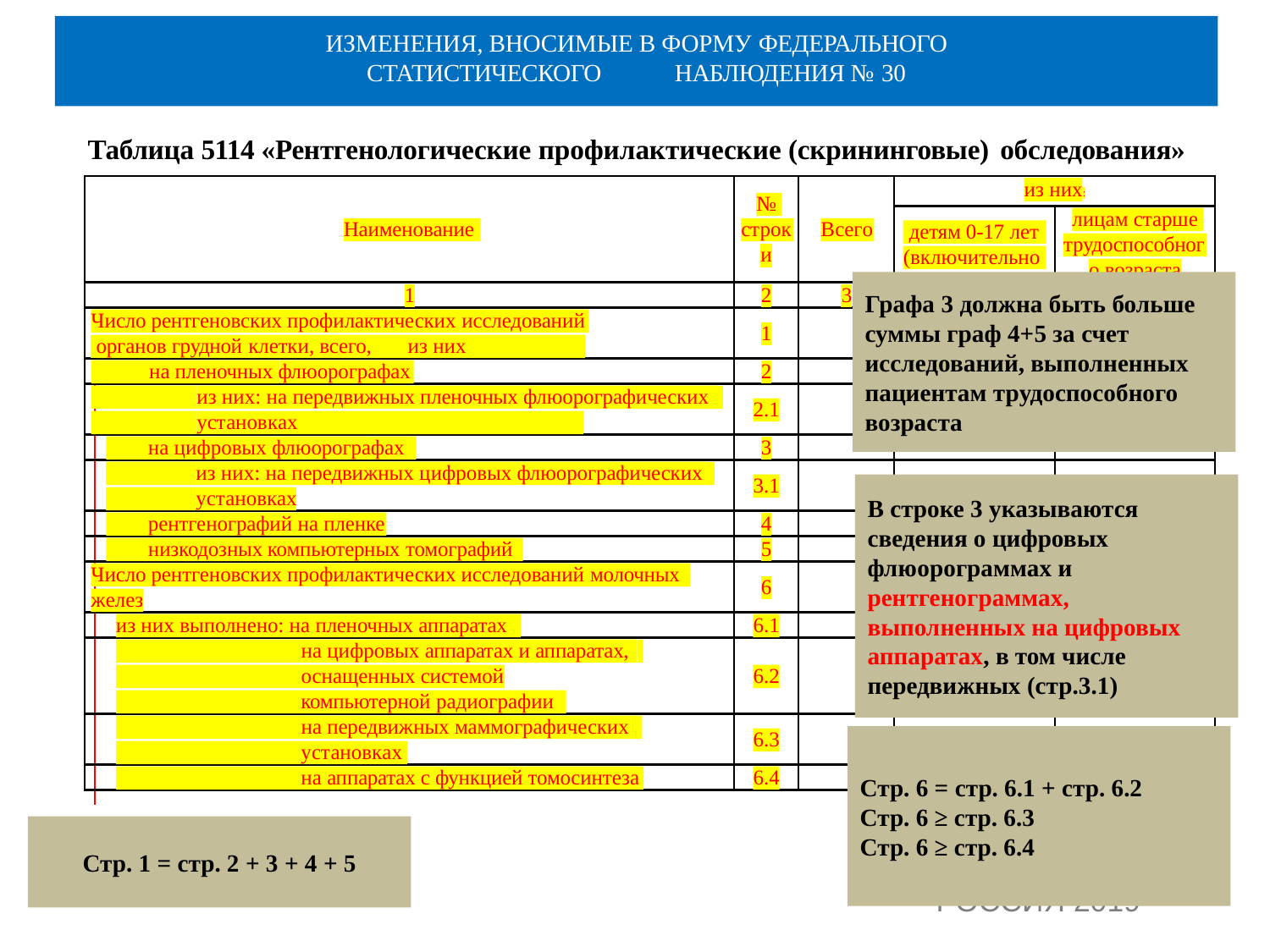

# ИЗМЕНЕНИЯ, ВНОСИМЫЕ В ФОРМУ ФЕДЕРАЛЬНОГО
СТАТИСТИЧЕСКОГО	НАБЛЮДЕНИЯ № 30
Таблица 5114 «Рентгенологические профилактические (скрининговые) обследования»
из них:

№
лицам старше

Наименование
строк
Всего
детям 0-17 лет
трудоспособног

и
(включительно)

о возраста

Графа 3 должна быть больше суммы граф 4+5 за счет исследований, выполненных пациентам трудоспособного возраста
1
2
3
4
5

Число рентгеновских профилактических исследований

1

органов грудной клетки, всего,	из них выполнено:

на пленочных флюорографах
2

из них: на передвижных пленочных флюорографических

2.1

установках

на цифровых флюорографах
3

из них: на передвижных цифровых флюорографических

3.1

В строке 3 указываются сведения о цифровых флюорограммах и рентгенограммах, выполненных на цифровых аппаратах, в том числе передвижных (стр.3.1)
установках

рентгенографий на пленке
4

низкодозных компьютерных томографий
5
Х

Число рентгеновских профилактических исследований молочных

6

желез
Х

из них выполнено: на пленочных аппаратах
6.1
Х

на цифровых аппаратах и аппаратах,

оснащенных системой
6.2

компьютерной радиографии
Х

на передвижных маммографических

6.3
Стр. 6 = стр. 6.1 + стр. 6.2
Стр. 6 ≥ стр. 6.3
Стр. 6 ≥ стр. 6.4

установках
Х

на аппаратах с функцией томосинтеза
6.4
Х

Стр. 1 = стр. 2 + 3 + 4 + 5
РОССИЯ 2019